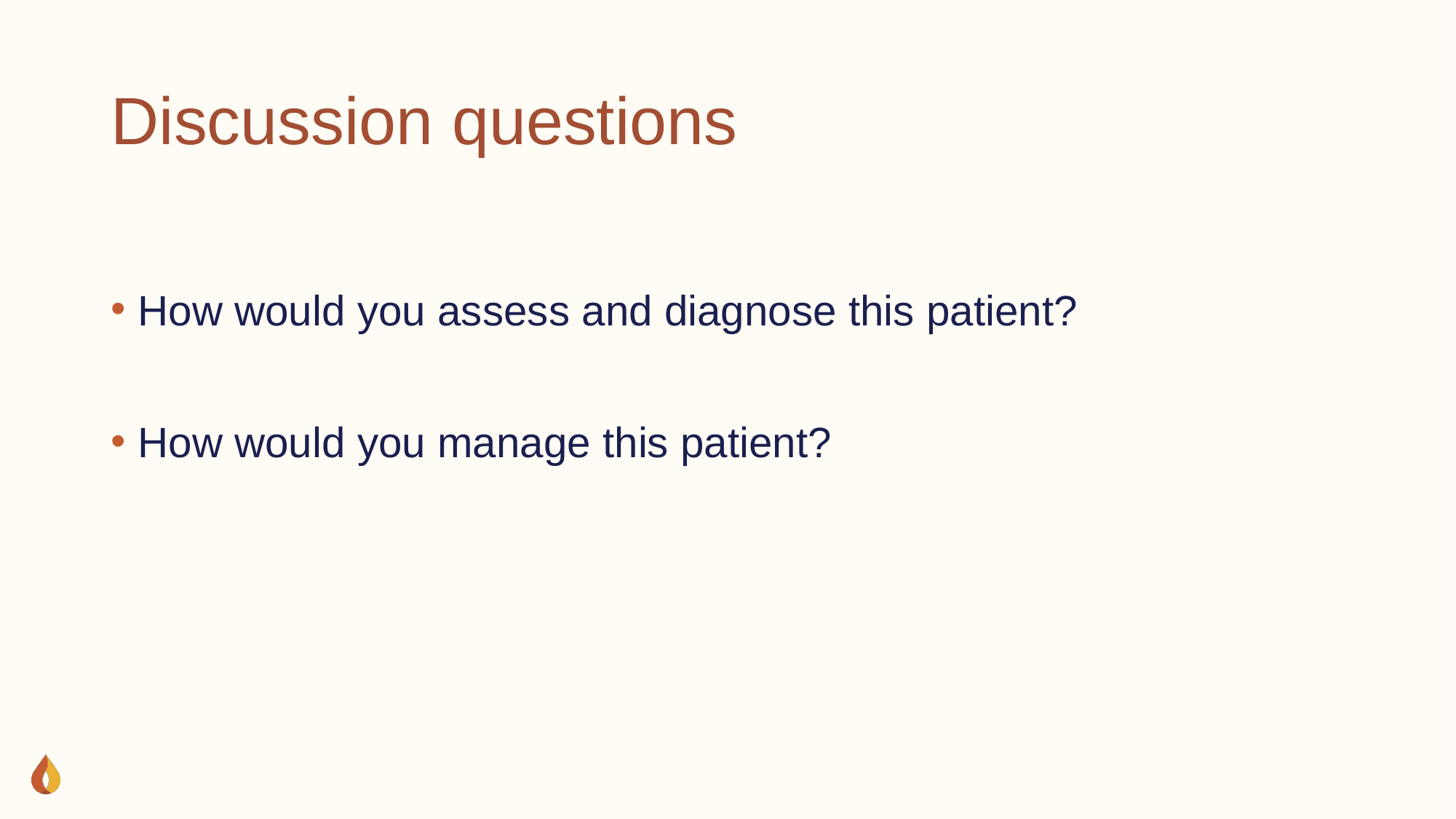

# Discussion questions
How would you assess and diagnose this patient?

How would you manage this patient?